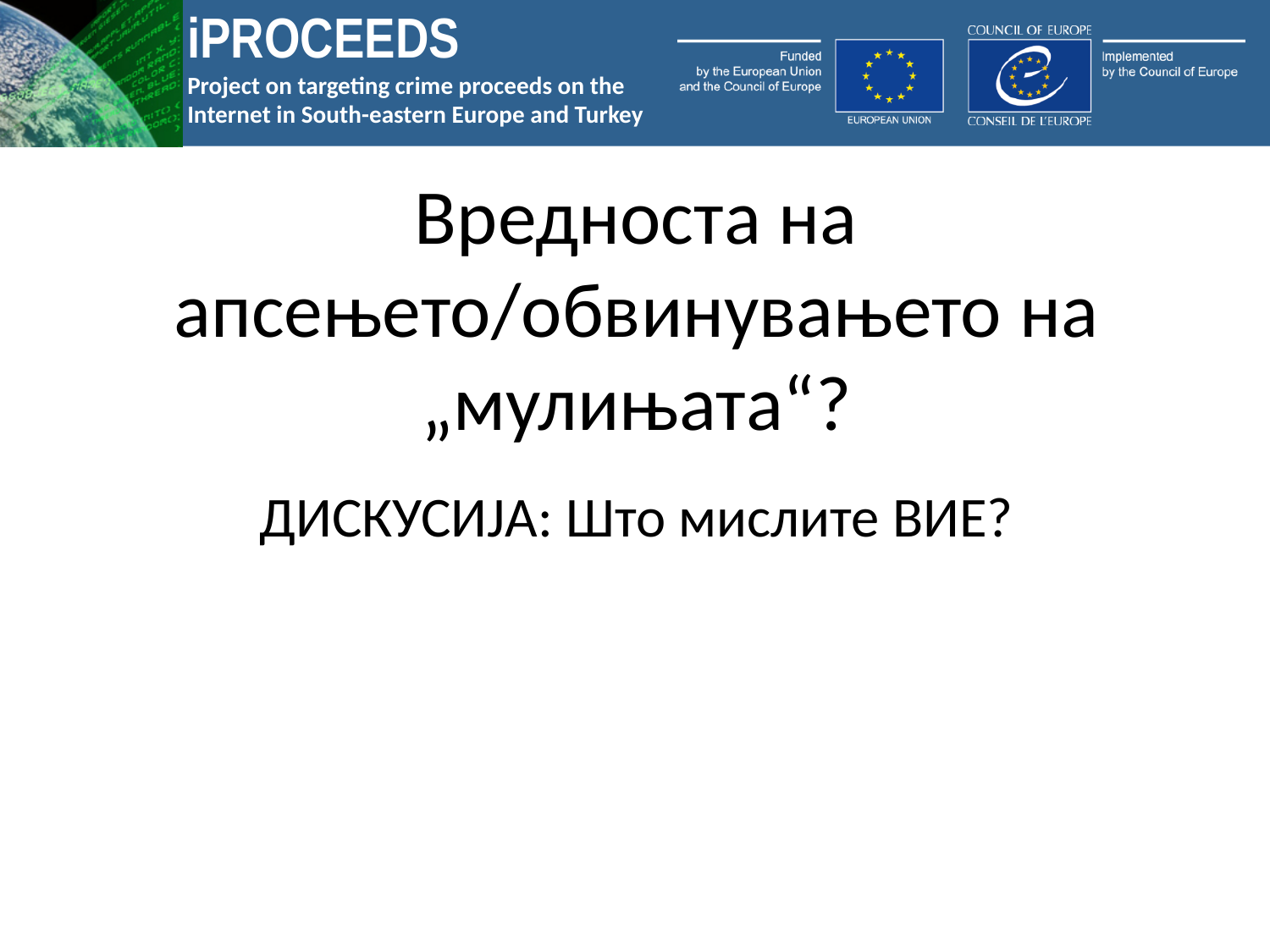

# Вредноста на апсењето/обвинувањето на „мулињата“?

ДИСКУСИЈА: Што мислите ВИЕ?